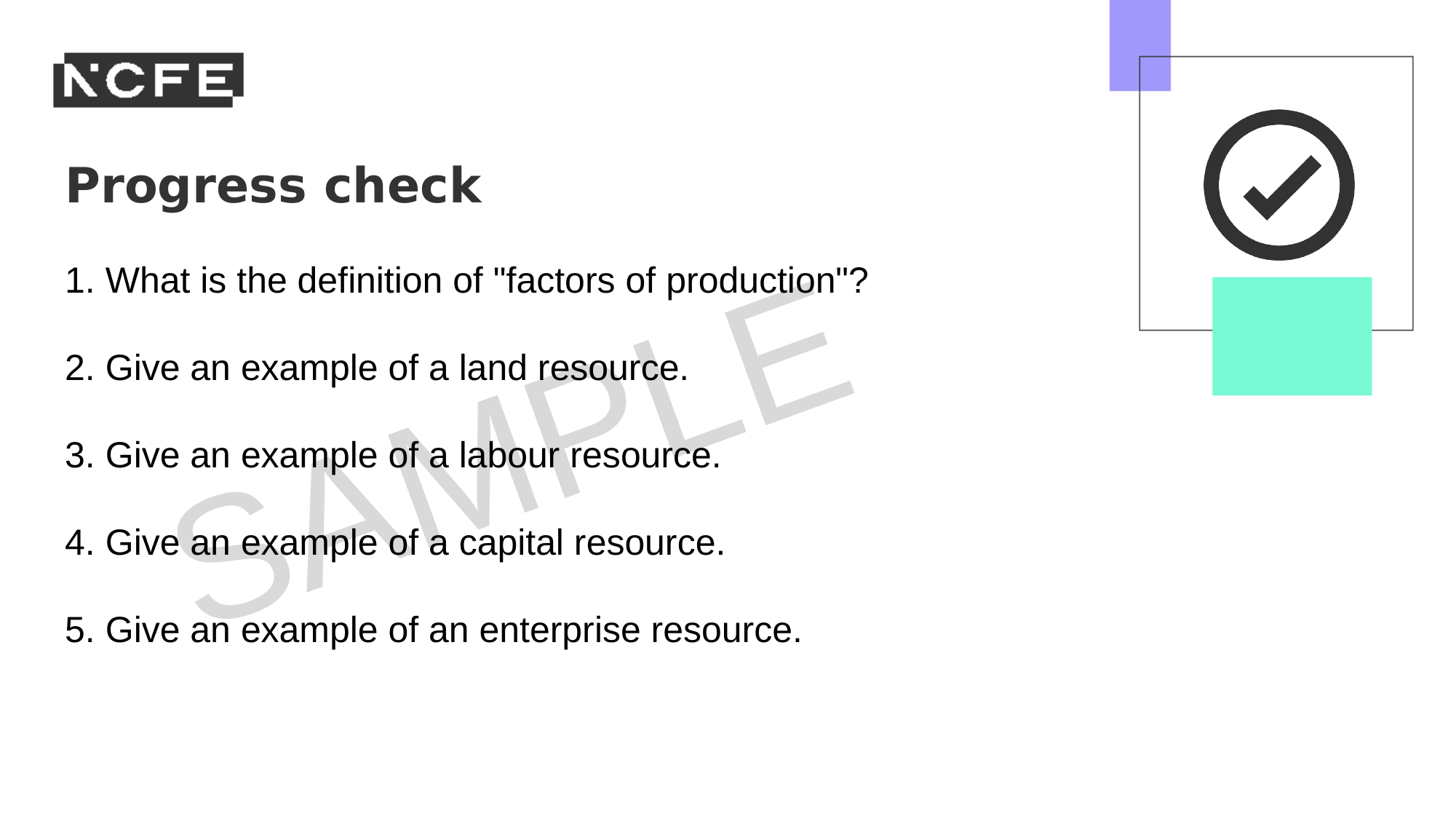

1. What is the definition of "factors of production"?

2. Give an example of a land resource.

3. Give an example of a labour resource.

4. Give an example of a capital resource.

5. Give an example of an enterprise resource.